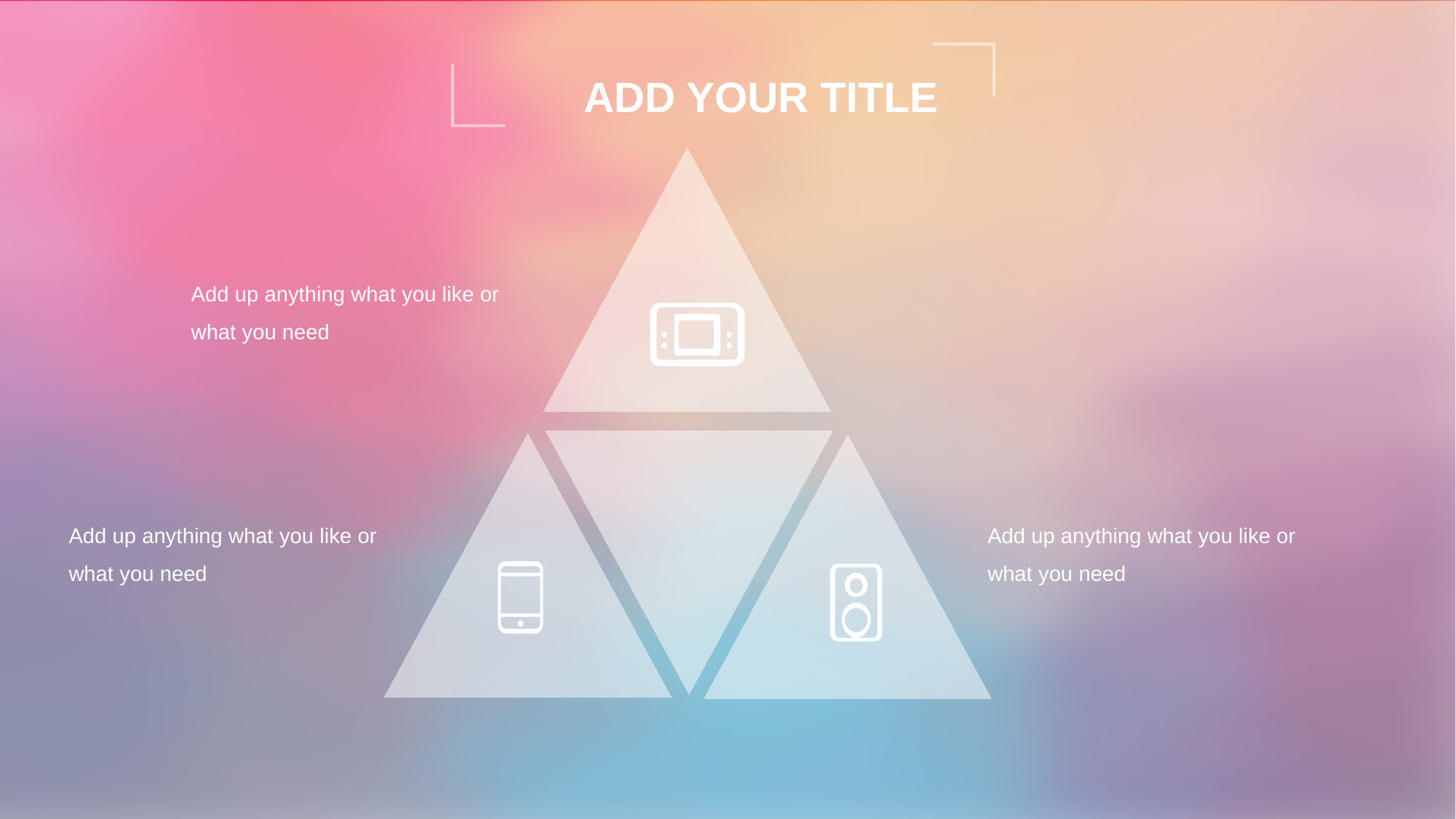

ADD YOUR TITLE

Add up anything what you like or what you need

Add up anything what you like or what you need
Add up anything what you like or what you need